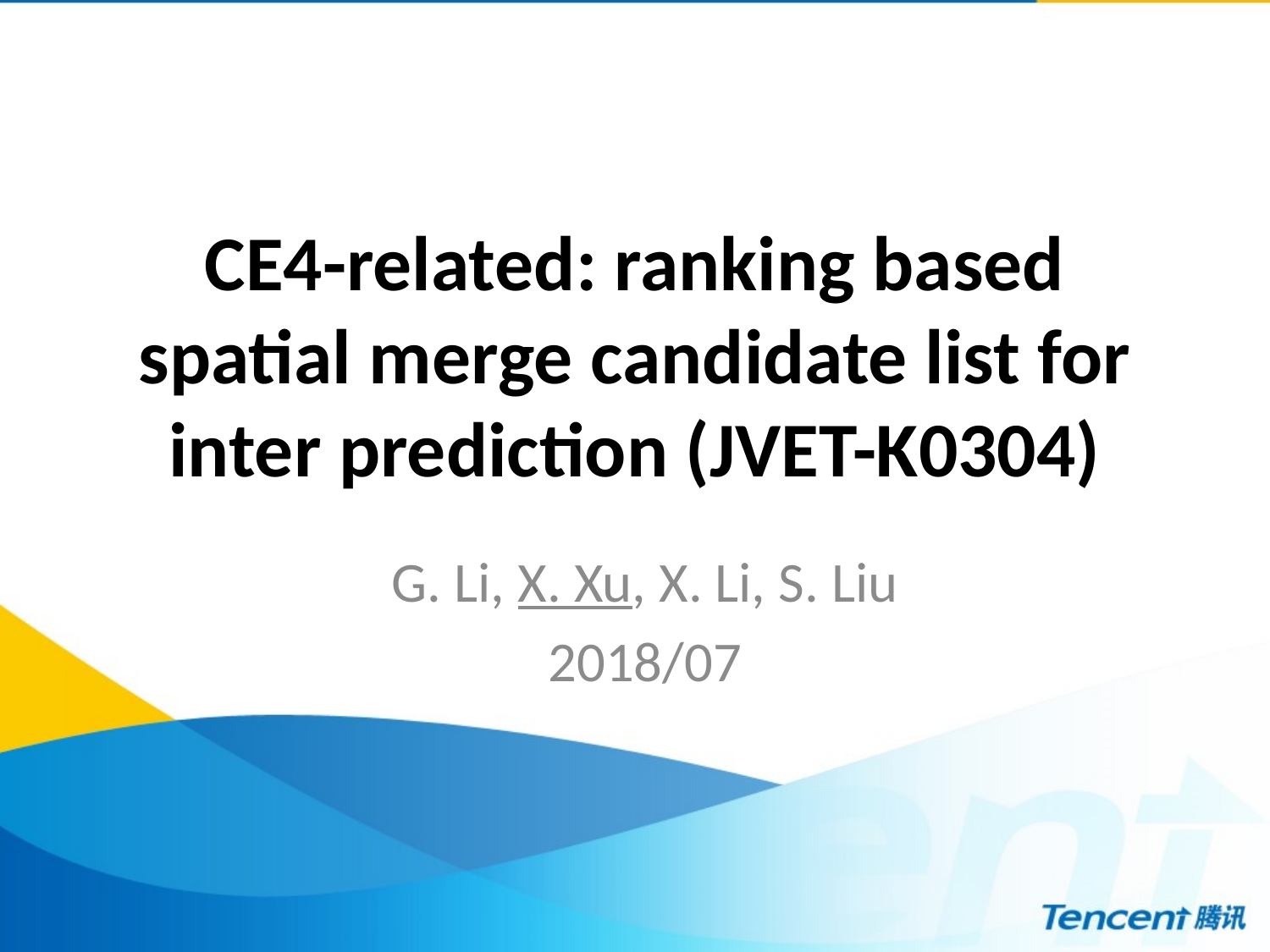

# CE4-related: ranking based spatial merge candidate list for inter prediction (JVET-K0304)
G. Li, X. Xu, X. Li, S. Liu
2018/07